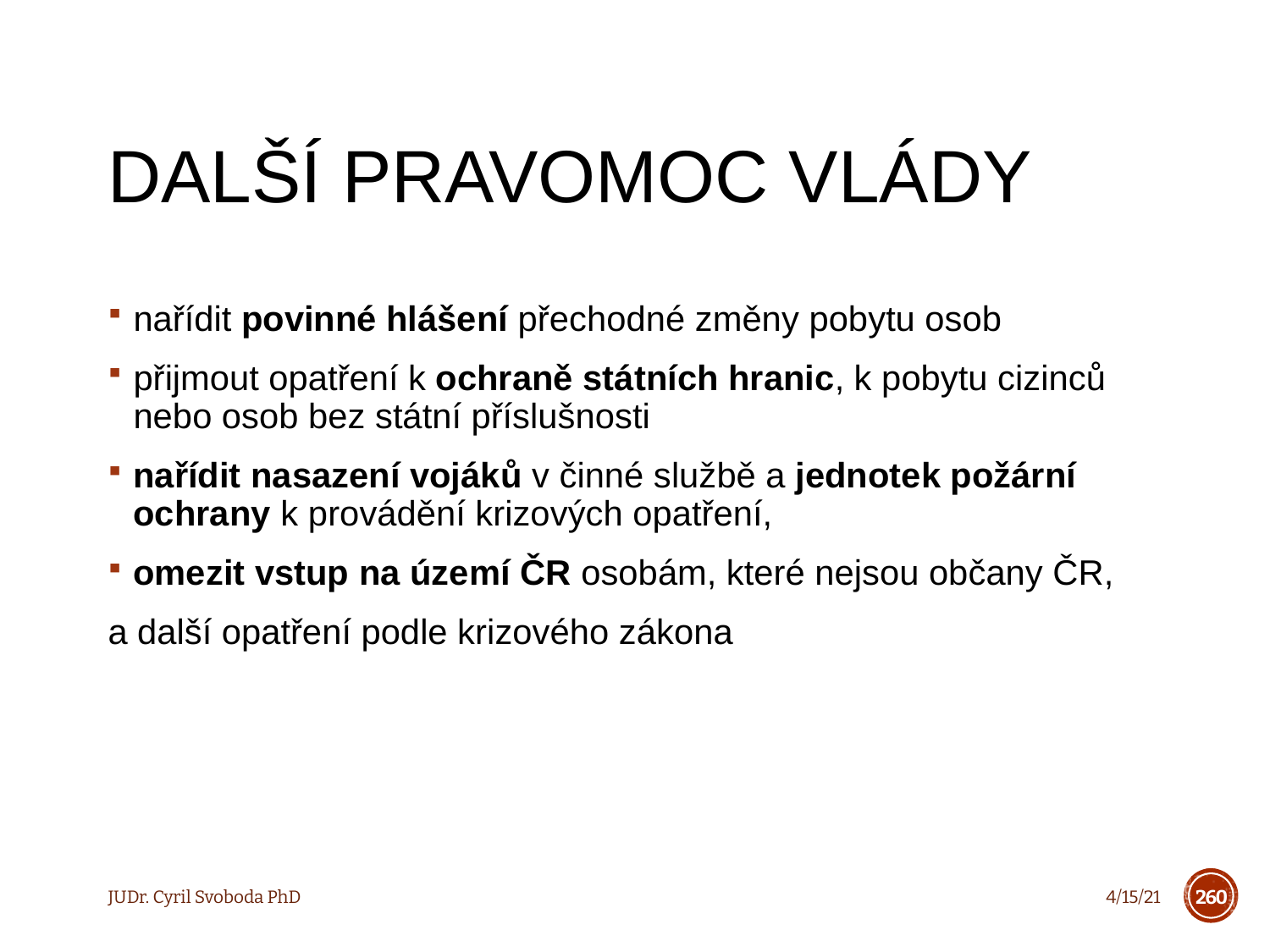

# Další pravomoc vlády
nařídit povinné hlášení přechodné změny pobytu osob
přijmout opatření k ochraně státních hranic, k pobytu cizinců nebo osob bez státní příslušnosti
nařídit nasazení vojáků v činné službě a jednotek požární ochrany k provádění krizových opatření,
omezit vstup na území ČR osobám, které nejsou občany ČR,
a další opatření podle krizového zákona
JUDr. Cyril Svoboda PhD
4/15/21
260